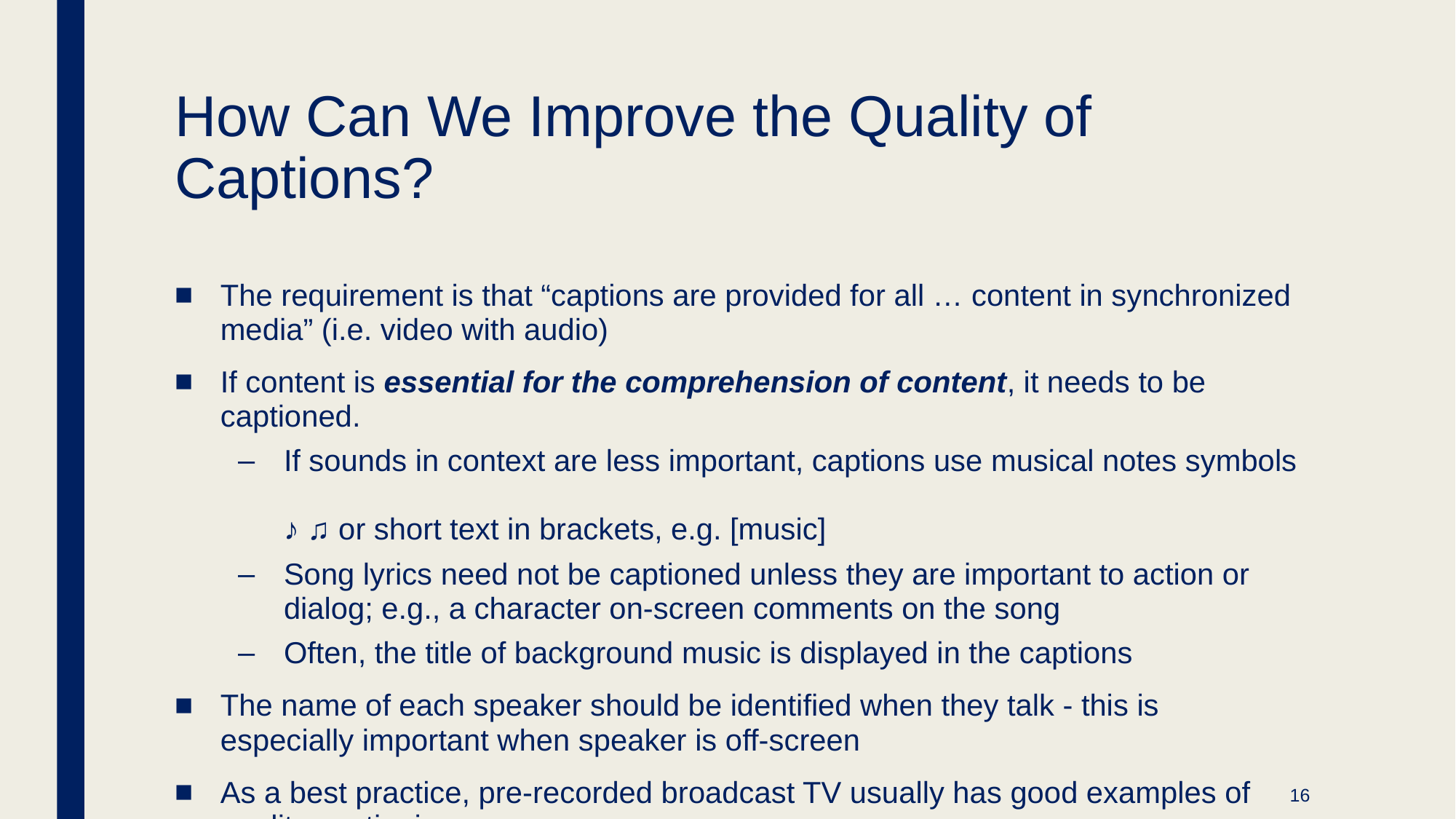

# How Can We Improve the Quality of Captions?
The requirement is that “captions are provided for all … content in synchronized media” (i.e. video with audio)
If content is essential for the comprehension of content, it needs to be captioned.
If sounds in context are less important, captions use musical notes symbols
♪ ♫ or short text in brackets, e.g. [music]
Song lyrics need not be captioned unless they are important to action or dialog; e.g., a character on-screen comments on the song
Often, the title of background music is displayed in the captions
The name of each speaker should be identified when they talk - this is especially important when speaker is off-screen
As a best practice, pre-recorded broadcast TV usually has good examples of quality captioning
16